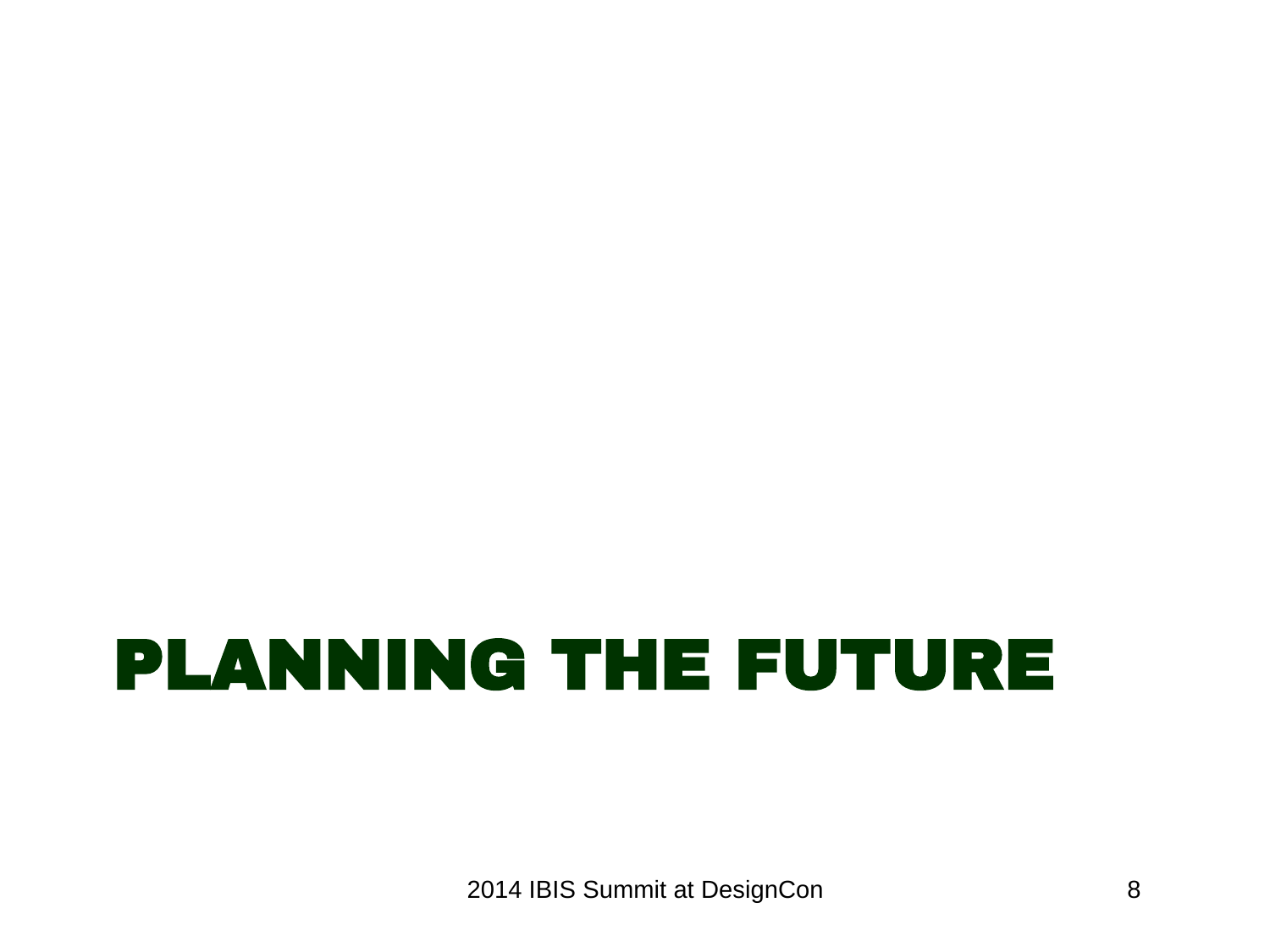

# Planning THE FUTURE

2014 IBIS Summit at DesignCon

8